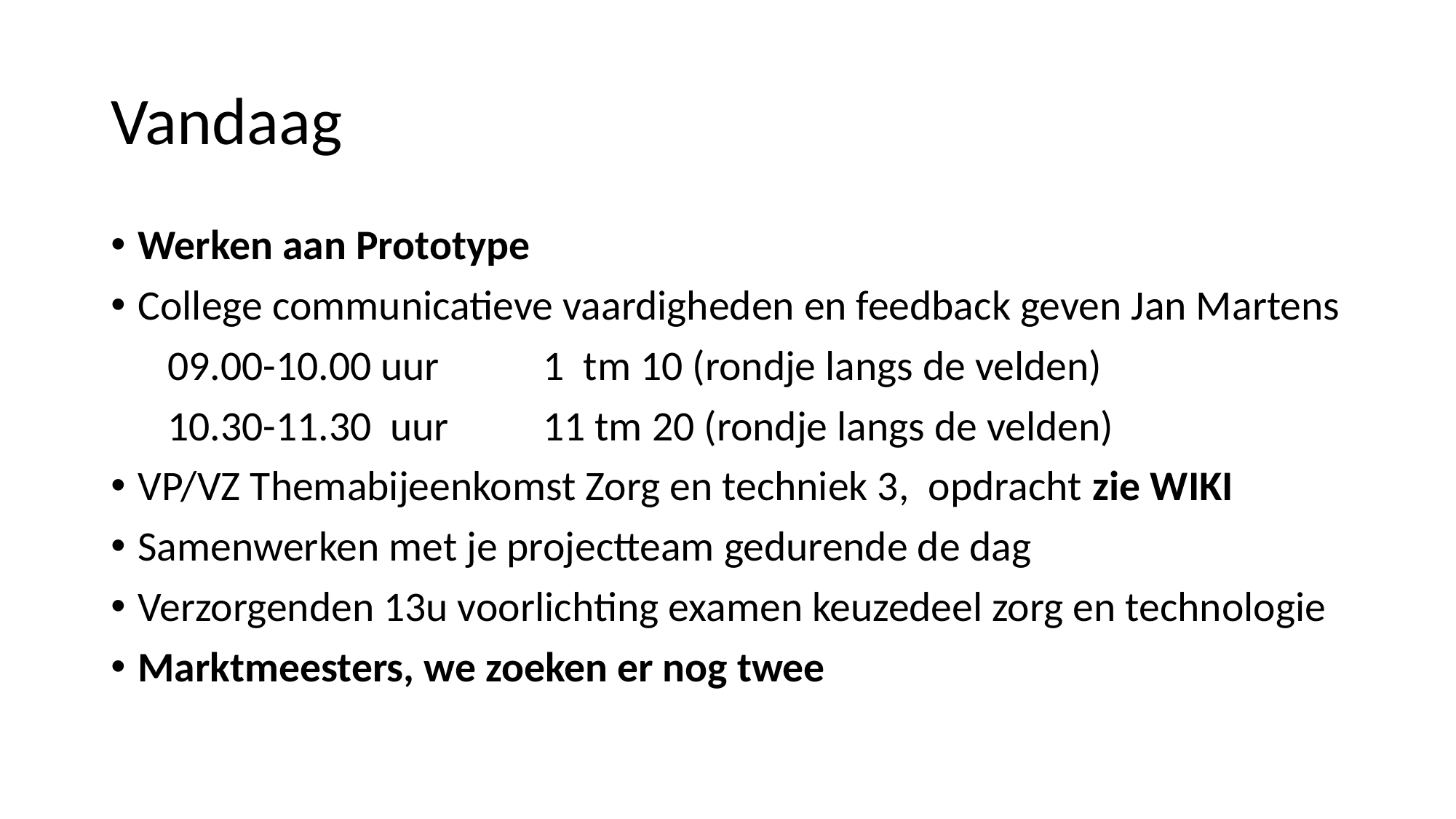

# Vandaag
Werken aan Prototype
College communicatieve vaardigheden en feedback geven Jan Martens
      09.00-10.00 uur           1  tm 10 (rondje langs de velden)
      10.30-11.30  uur	11 tm 20 (rondje langs de velden)
VP/VZ Themabijeenkomst Zorg en techniek 3,  opdracht zie WIKI
Samenwerken met je projectteam gedurende de dag
Verzorgenden 13u voorlichting examen keuzedeel zorg en technologie
Marktmeesters, we zoeken er nog twee